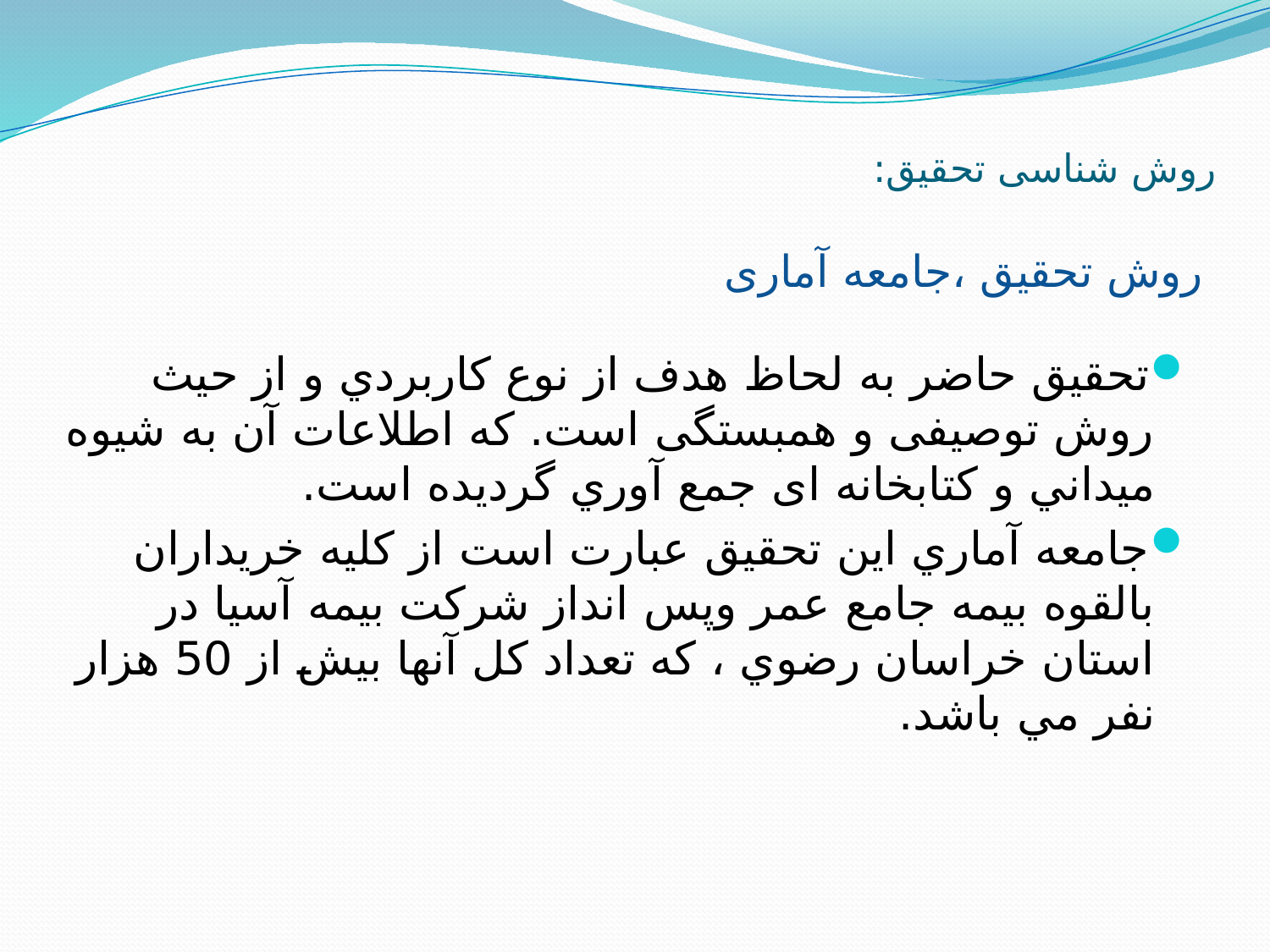

# روش شناسی تحقیق: روش تحقیق ،جامعه آماری
تحقيق حاضر به لحاظ هدف از نوع کاربردي و از حيث روش توصیفی و همبستگی است. که اطلاعات آن به شيوه ميداني و کتابخانه ای جمع آوري گرديده است.
جامعه آماري اين تحقيق عبارت است از کلیه خریداران بالقوه بيمه جامع عمر وپس انداز شركت بيمه آسيا در استان خراسان رضوي ، که تعداد کل آنها بیش از 50 هزار نفر مي باشد.